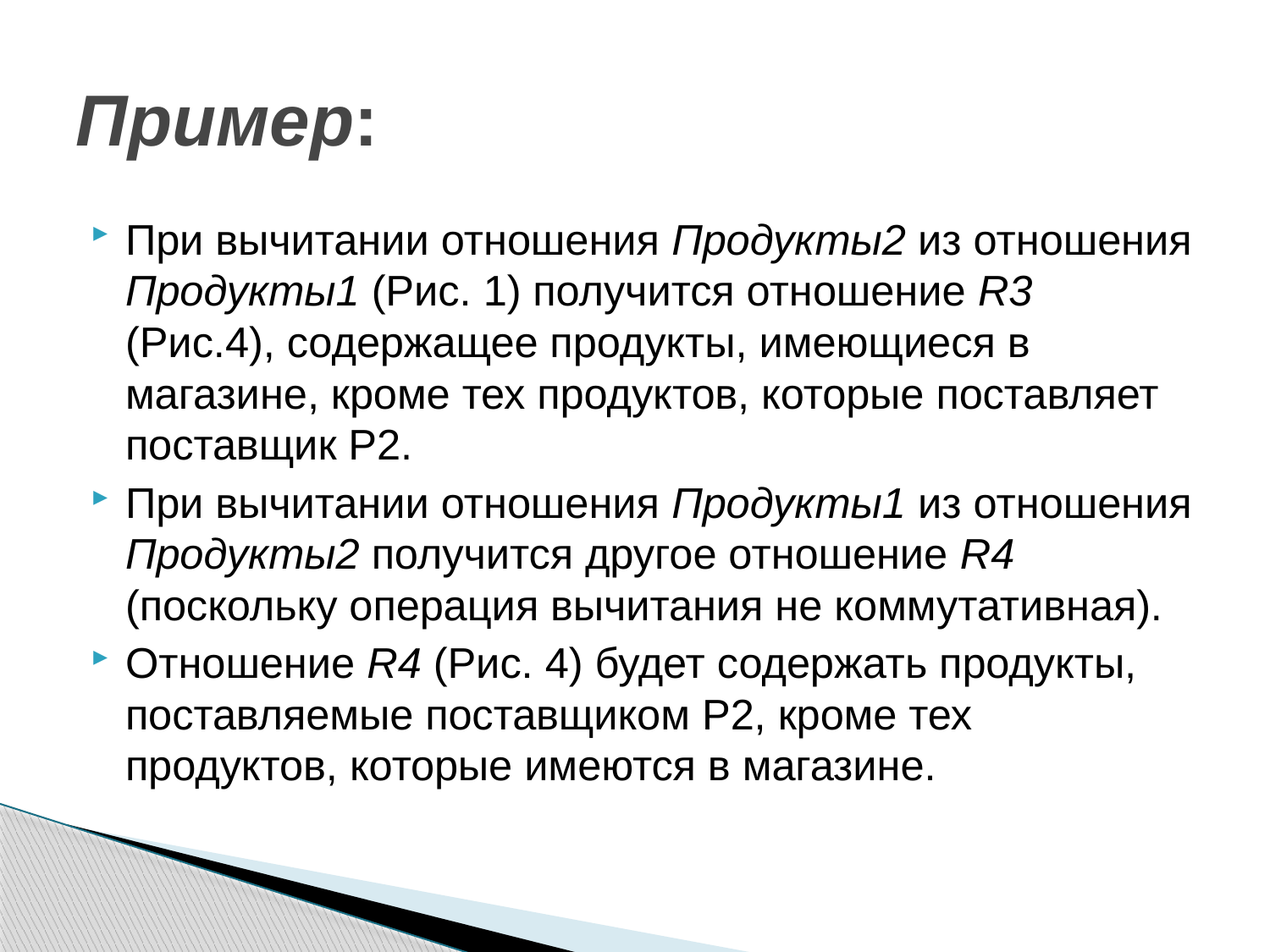

# Пример:
При вычитании отношения Продукты2 из отношения Продукты1 (Рис. 1) получится отношение R3 (Рис.4), содержащее продукты, имеющиеся в магазине, кроме тех продуктов, которые поставляет поставщик P2.
При вычитании отношения Продукты1 из отношения Продукты2 получится другое отношение R4 (поскольку операция вычитания не коммутативная).
Отношение R4 (Рис. 4) будет содержать продукты, поставляемые поставщиком P2, кроме тех продуктов, которые имеются в магазине.